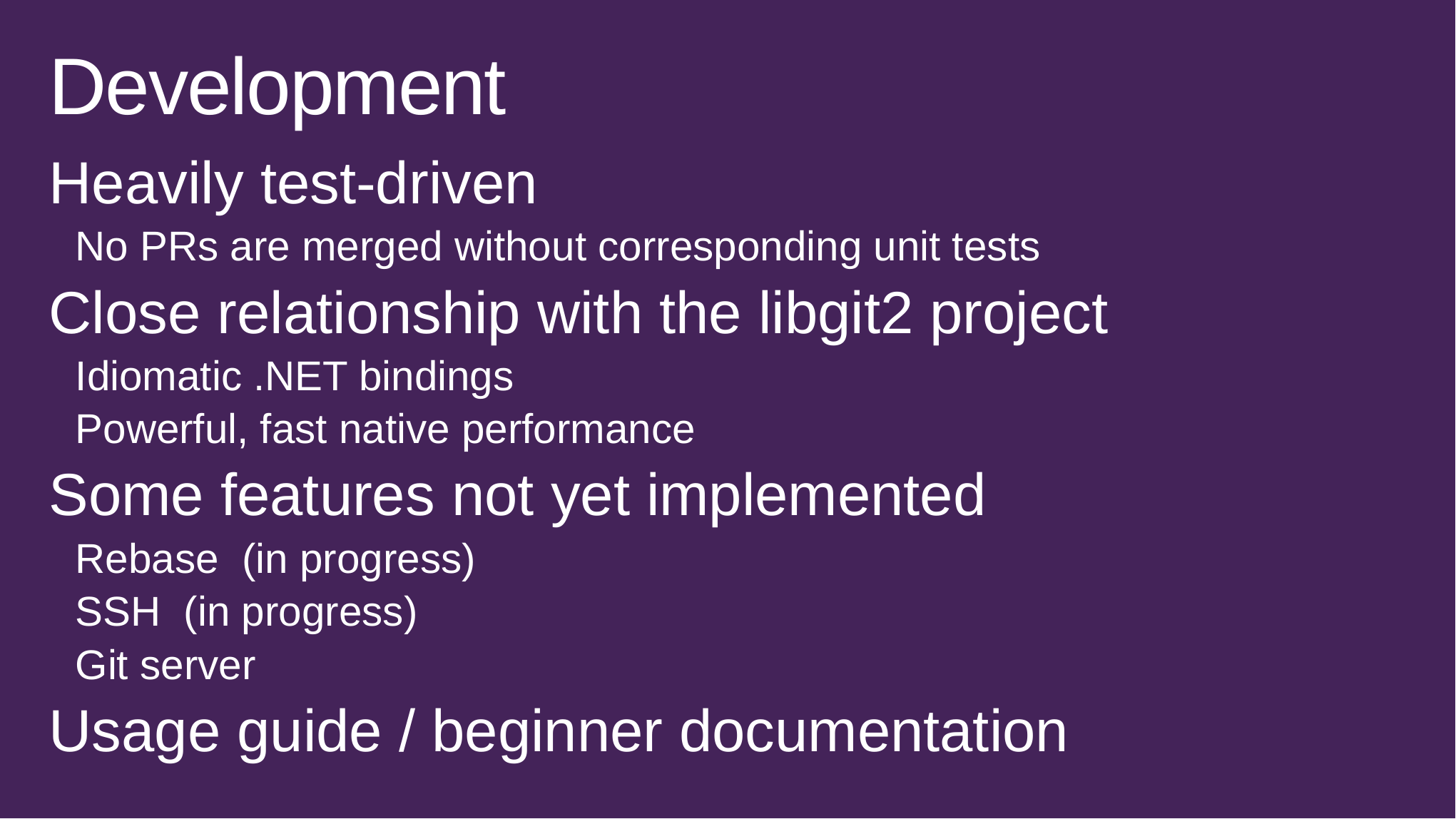

# Development
Heavily test-driven
No PRs are merged without corresponding unit tests
Close relationship with the libgit2 project
Idiomatic .NET bindings
Powerful, fast native performance
Some features not yet implemented
Rebase  (in progress)
SSH  (in progress)
Git server
Usage guide / beginner documentation